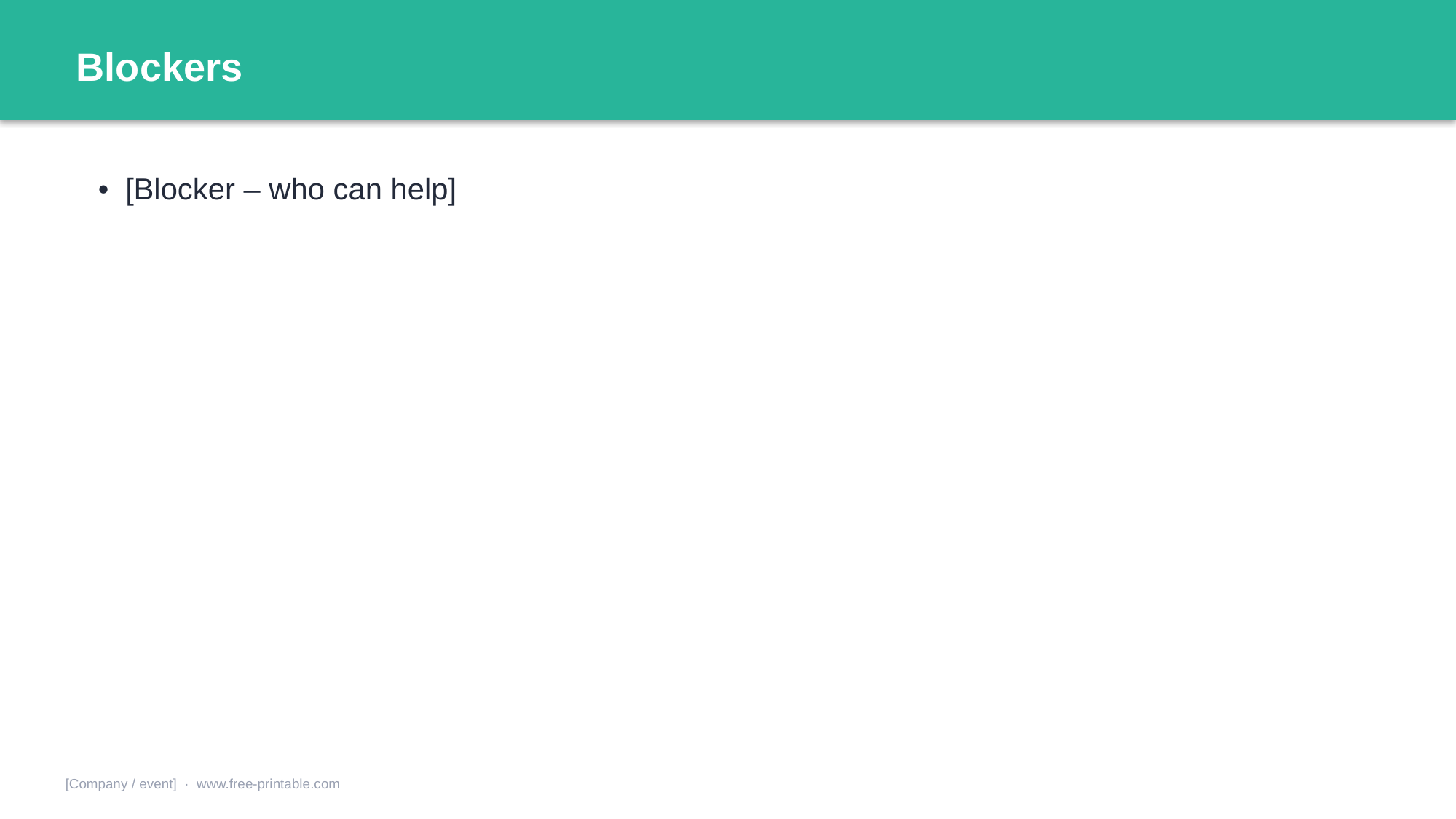

Blockers
•  [Blocker – who can help]
[Company / event]  ·  www.free-printable.com